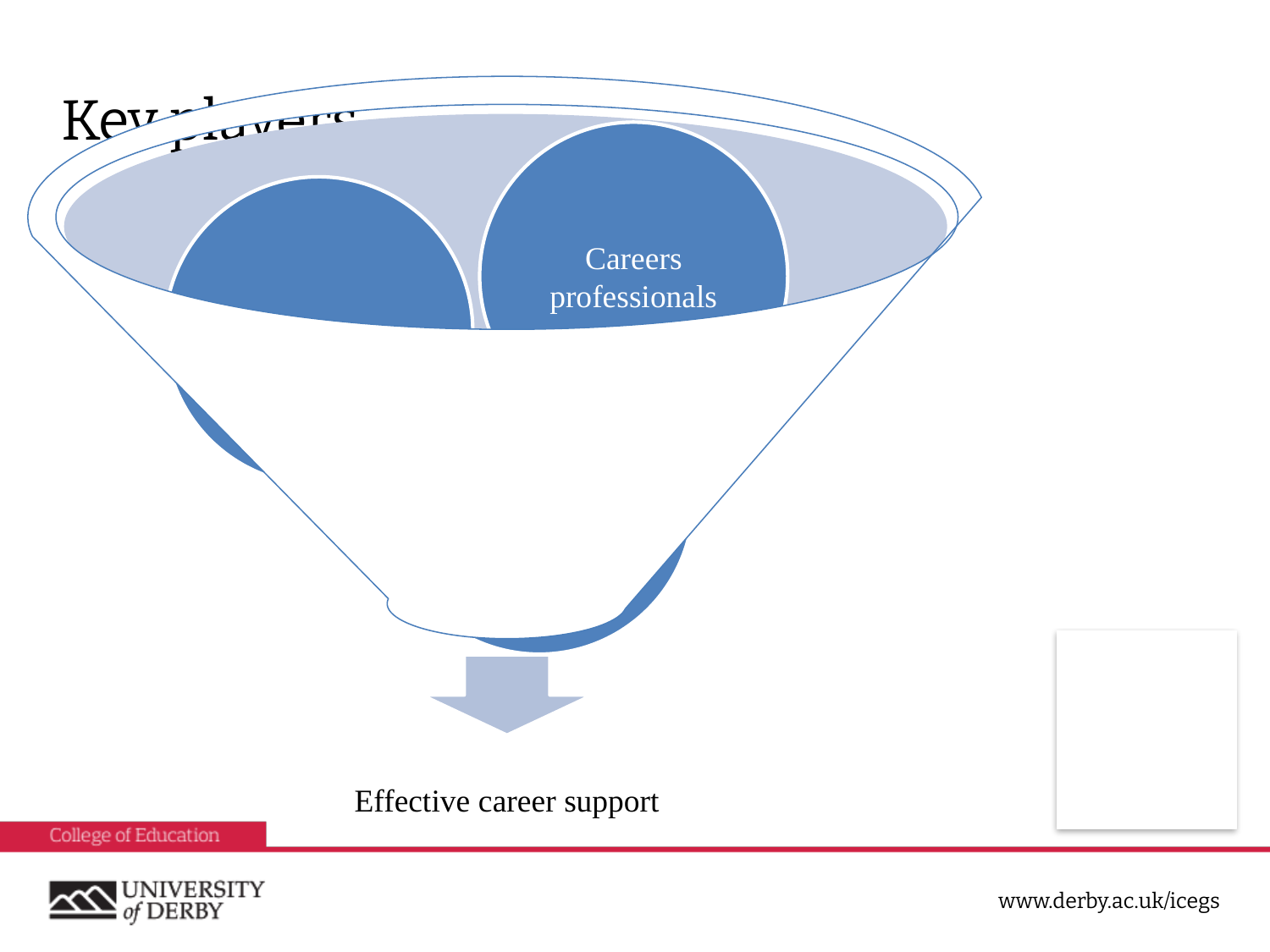

# Key players
Careers professionals
Teachers
Employers
Effective career support